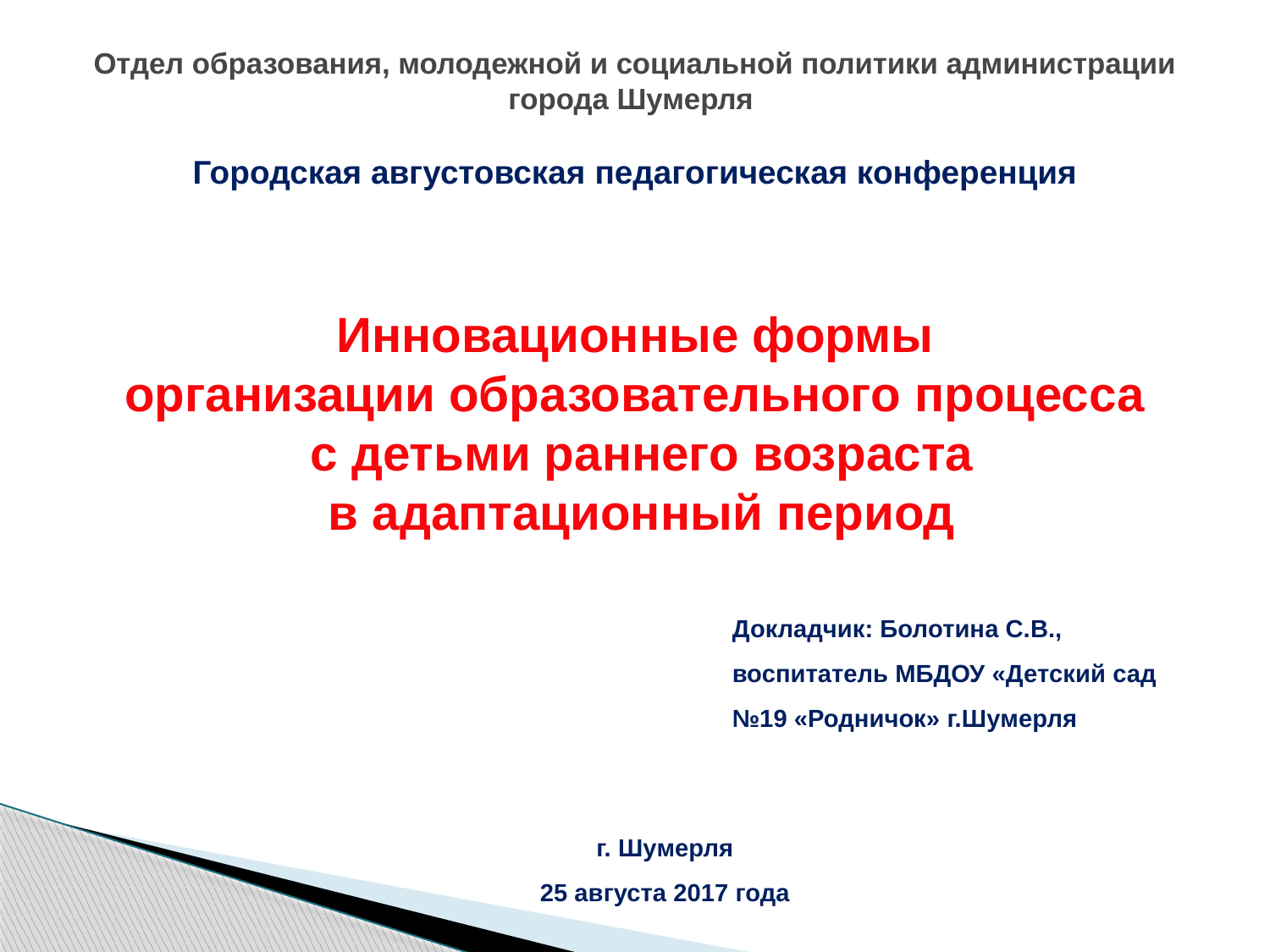

# Отдел образования, молодежной и социальной политики администрации города Шумерля Городская августовская педагогическая конференция
Инновационные формы
организации образовательного процесса
 с детьми раннего возраста
 в адаптационный период
Докладчик: Болотина С.В., воспитатель МБДОУ «Детский сад №19 «Родничок» г.Шумерля
г. Шумерля
25 августа 2017 года